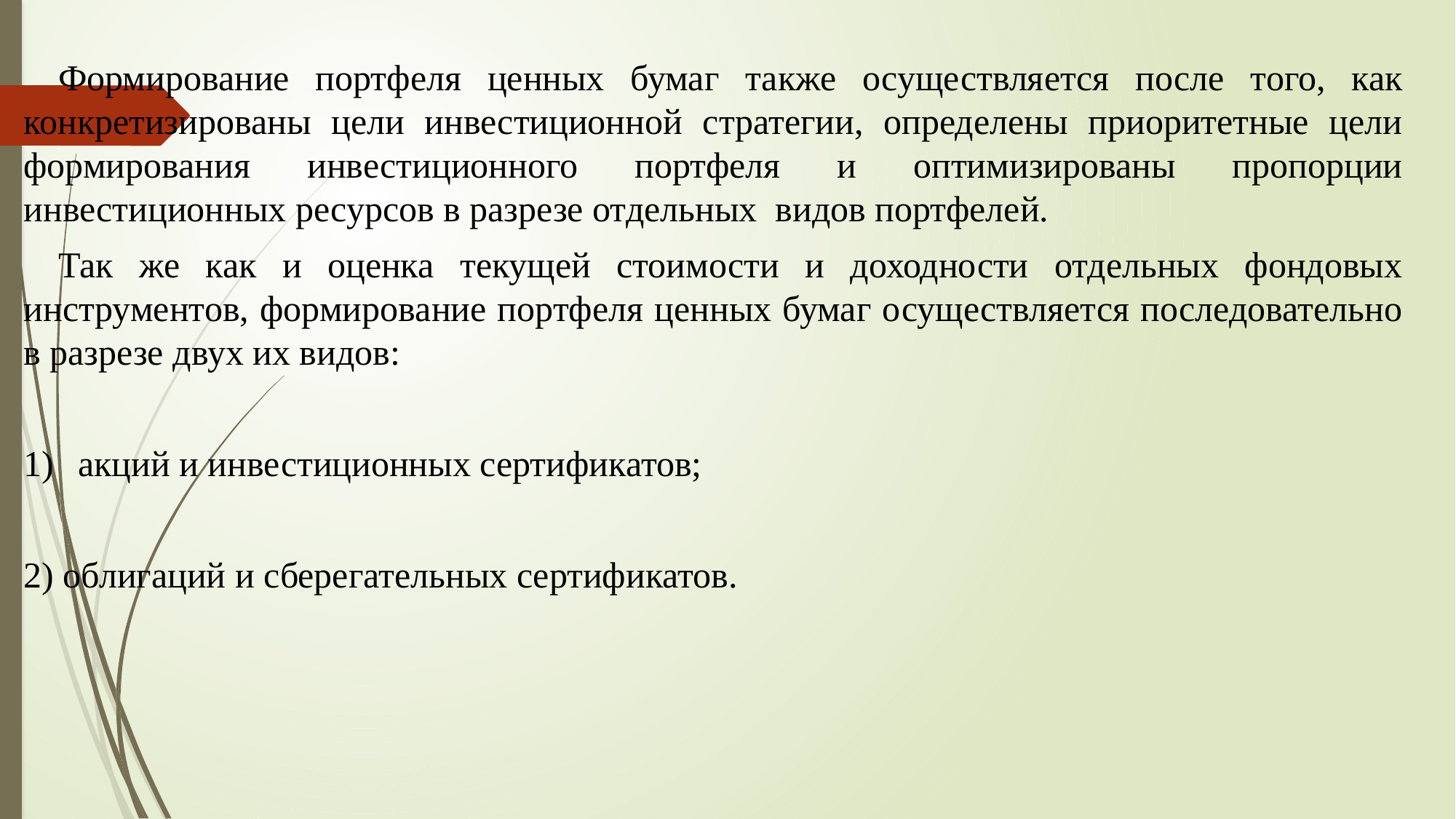

Формирование портфеля ценных бумаг также осуществляется после того, как конкретизированы цели инвестиционной стратегии, определены приоритетные цели формирования инвестиционного портфеля и оптимизированы пропорции инвестиционных ресурсов в разрезе отдельных  видов портфелей.
Так же как и оценка текущей стоимости и доходности отдельных фондовых инструментов, формирование портфеля ценных бумаг осуществляется последовательно в разрезе двух их видов:

акций и инвестиционных сертификатов;

2) облигаций и сберегательных сертификатов.